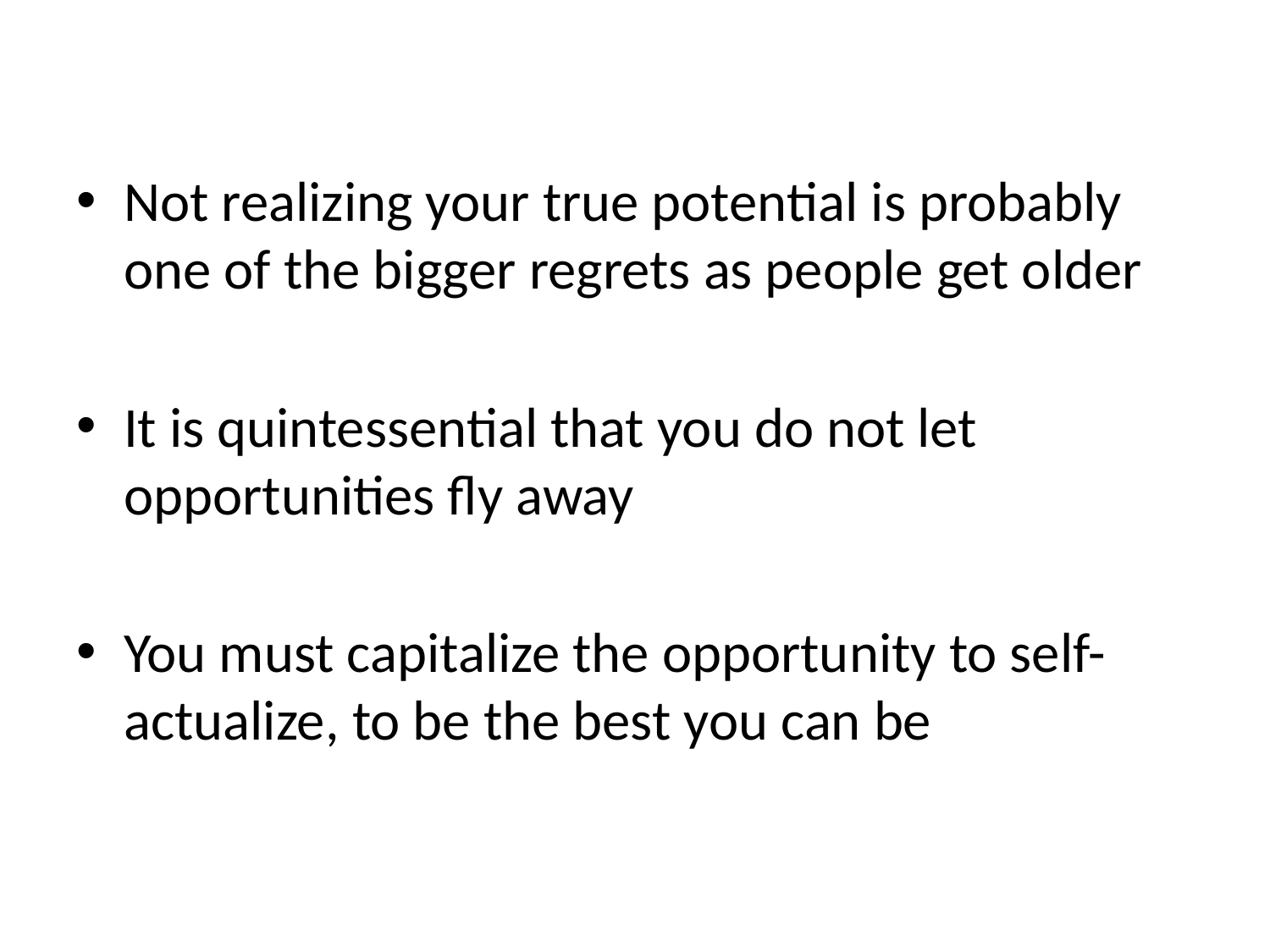

Not realizing your true potential is probably one of the bigger regrets as people get older

It is quintessential that you do not let opportunities fly away

You must capitalize the opportunity to self-actualize, to be the best you can be